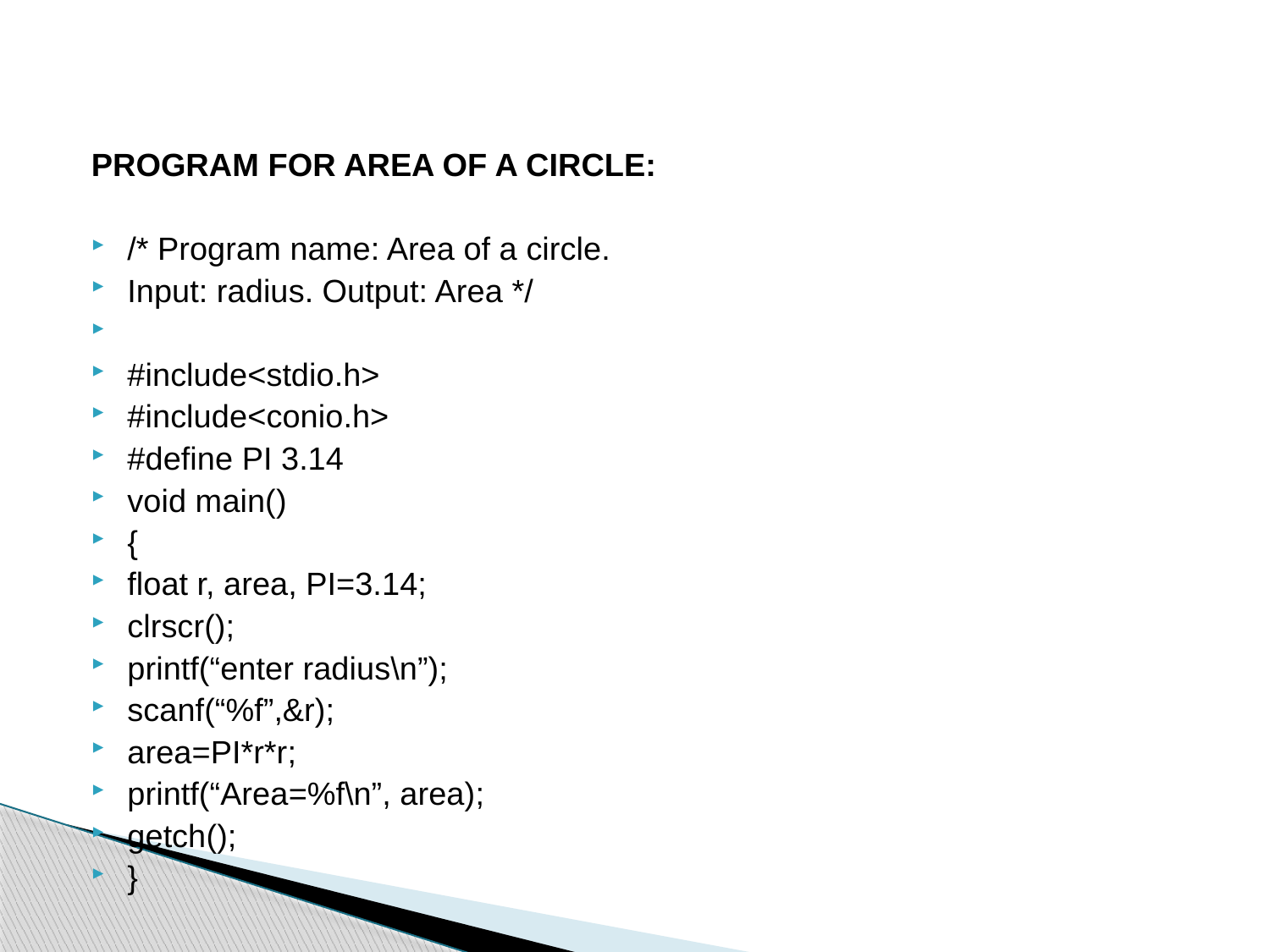

PROGRAM FOR AREA OF A CIRCLE:

/* Program name: Area of a circle.
Input: radius. Output: Area */

#include<stdio.h>
#include<conio.h>
#define PI 3.14
void main()
{
float r, area, PI=3.14;
clrscr();
printf(“enter radius\n”);
scanf(“%f”,&r);
area=PI*r*r;
printf(“Area=%f\n”, area);
getch();
}